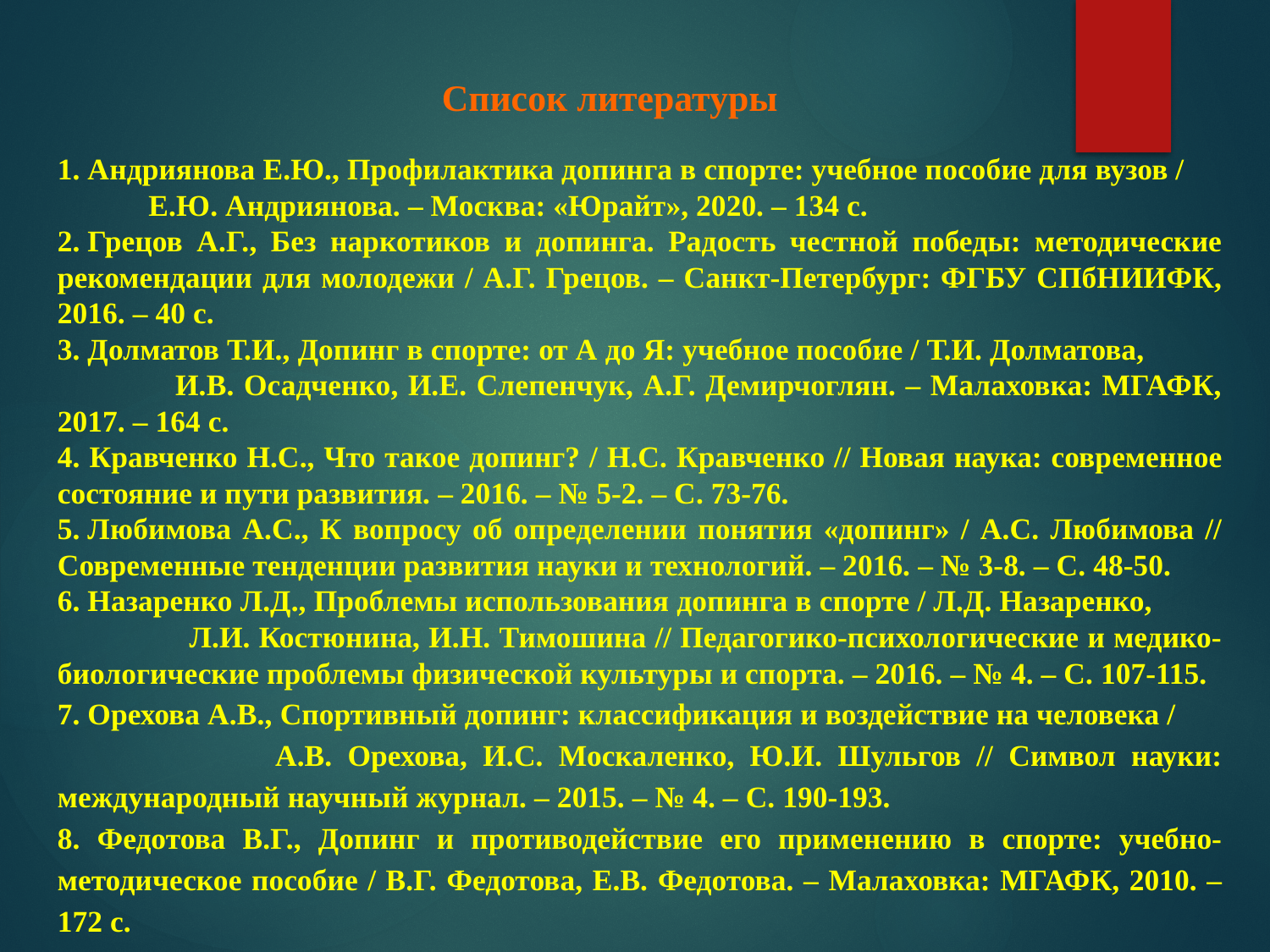

Список литературы
1. Андриянова Е.Ю., Профилактика допинга в спорте: учебное пособие для вузов /                  Е.Ю. Андриянова. – Москва: «Юрайт», 2020. – 134 с.
2. Грецов А.Г., Без наркотиков и допинга. Радость честной победы: методические рекомендации для молодежи / А.Г. Грецов. – Санкт-Петербург: ФГБУ СПбНИИФК, 2016. – 40 с.
3. Долматов Т.И., Допинг в спорте: от А до Я: учебное пособие / Т.И. Долматова,                       И.В. Осадченко, И.Е. Слепенчук, А.Г. Демирчоглян. – Малаховка: МГАФК, 2017. – 164 с.
4. Кравченко Н.С., Что такое допинг? / Н.С. Кравченко // Новая наука: современное состояние и пути развития. – 2016. – № 5-2. – С. 73-76.
5. Любимова А.С., К вопросу об определении понятия «допинг» / А.С. Любимова // Современные тенденции развития науки и технологий. – 2016. – № 3-8. – С. 48-50.
6. Назаренко Л.Д., Проблемы использования допинга в спорте / Л.Д. Назаренко,                         Л.И. Костюнина, И.Н. Тимошина // Педагогико-психологические и медико-биологические проблемы физической культуры и спорта. – 2016. – № 4. – С. 107-115.
7. Орехова А.В., Спортивный допинг: классификация и воздействие на человека /                     А.В. Орехова, И.С. Москаленко, Ю.И. Шульгов // Символ науки: международный научный журнал. – 2015. – № 4. – С. 190-193.
8. Федотова В.Г., Допинг и противодействие его применению в спорте: учебно-методическое пособие / В.Г. Федотова, Е.В. Федотова. – Малаховка: МГАФК, 2010. – 172 с.